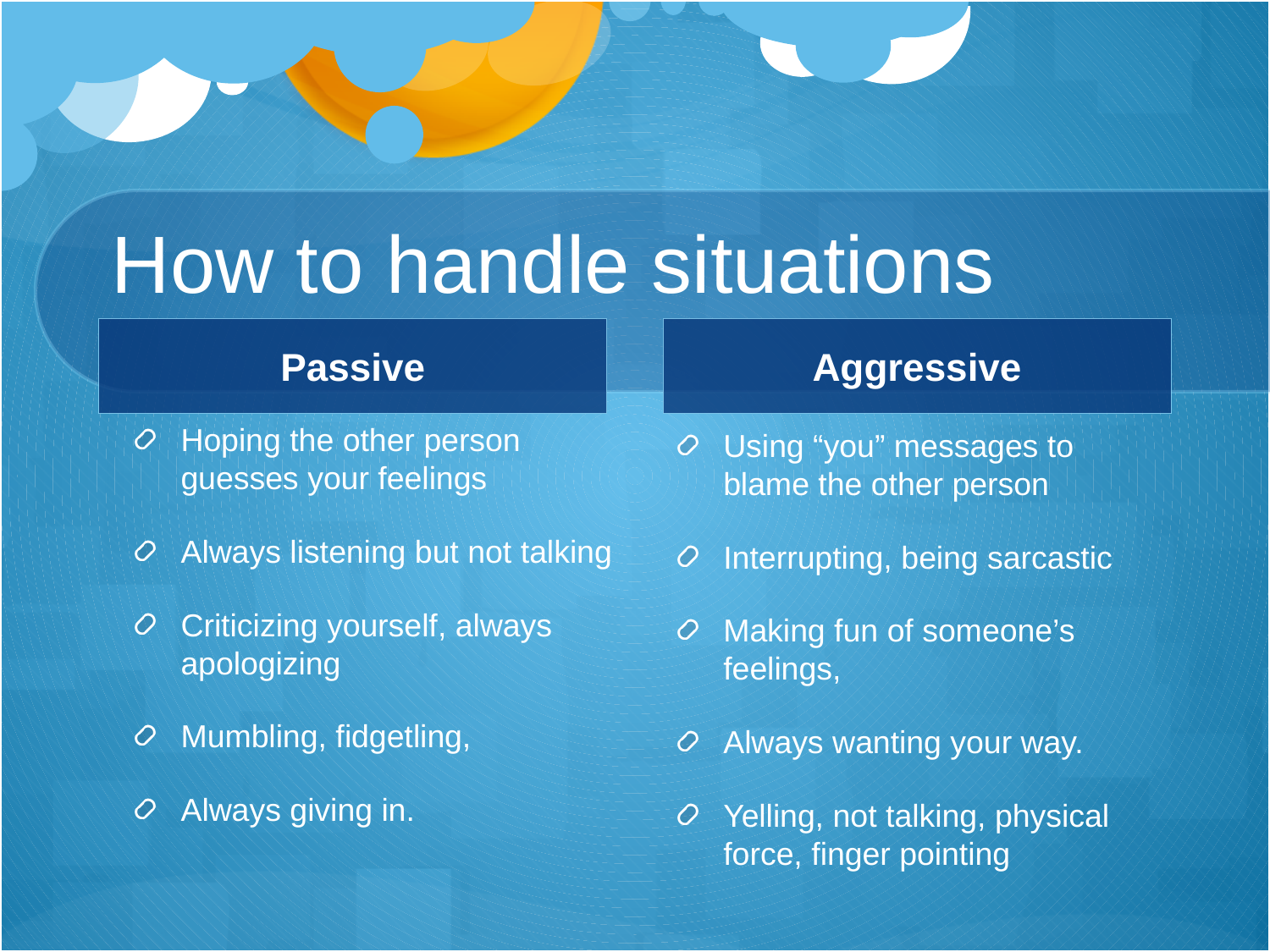

# How to handle situations
Passive
Aggressive
Hoping the other person guesses your feelings
Always listening but not talking
Criticizing yourself, always apologizing
Mumbling, fidgetling,
Always giving in.

Using “you” messages to blame the other person
Interrupting, being sarcastic
Making fun of someone’s feelings,
Always wanting your way.
Yelling, not talking, physical force, finger pointing